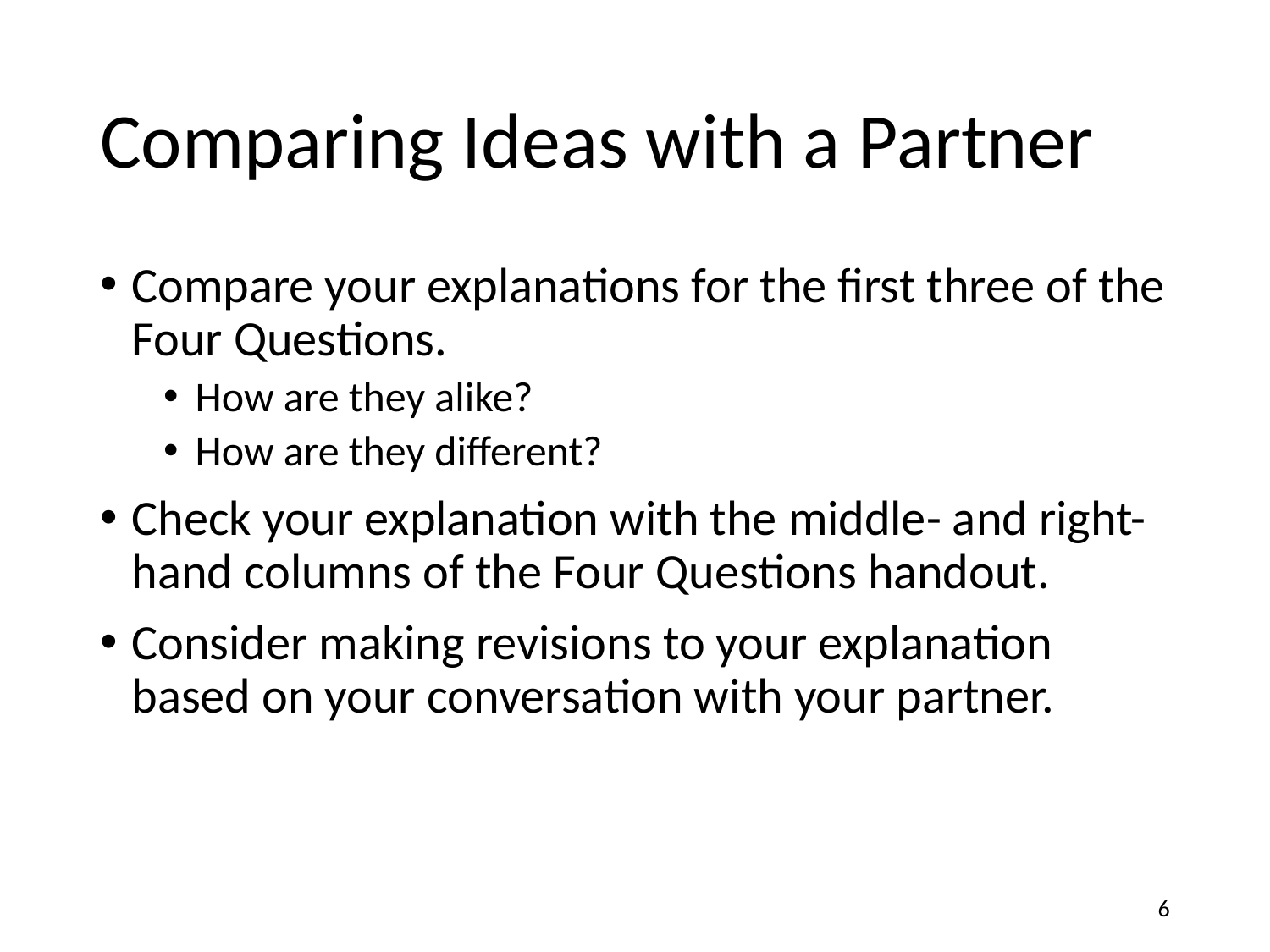

# Comparing Ideas with a Partner
Compare your explanations for the first three of the Four Questions.
How are they alike?
How are they different?
Check your explanation with the middle- and right-hand columns of the Four Questions handout.
Consider making revisions to your explanation based on your conversation with your partner.
6